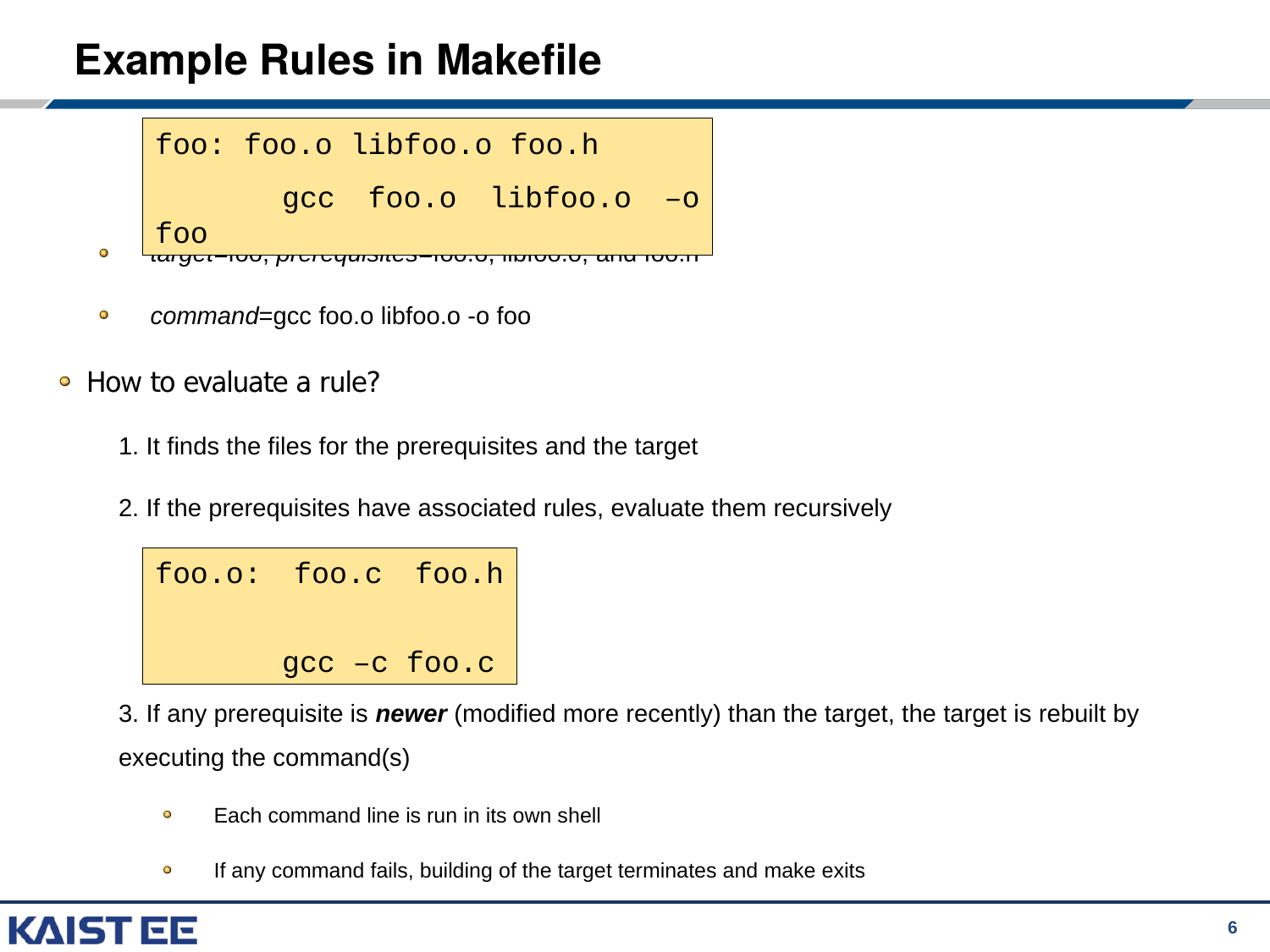

# Example Rules in Makefile
foo: foo.o libfoo.o foo.h
	gcc foo.o libfoo.o –o foo
target=foo, prerequisites=foo.o, libfoo.o, and foo.h
command=gcc foo.o libfoo.o -o foo
How to evaluate a rule?
1. It finds the files for the prerequisites and the target
2. If the prerequisites have associated rules, evaluate them recursively

3. If any prerequisite is newer (modified more recently) than the target, the target is rebuilt by executing the command(s)
Each command line is run in its own shell
If any command fails, building of the target terminates and make exits

foo.o: foo.c foo.h
	gcc –c foo.c